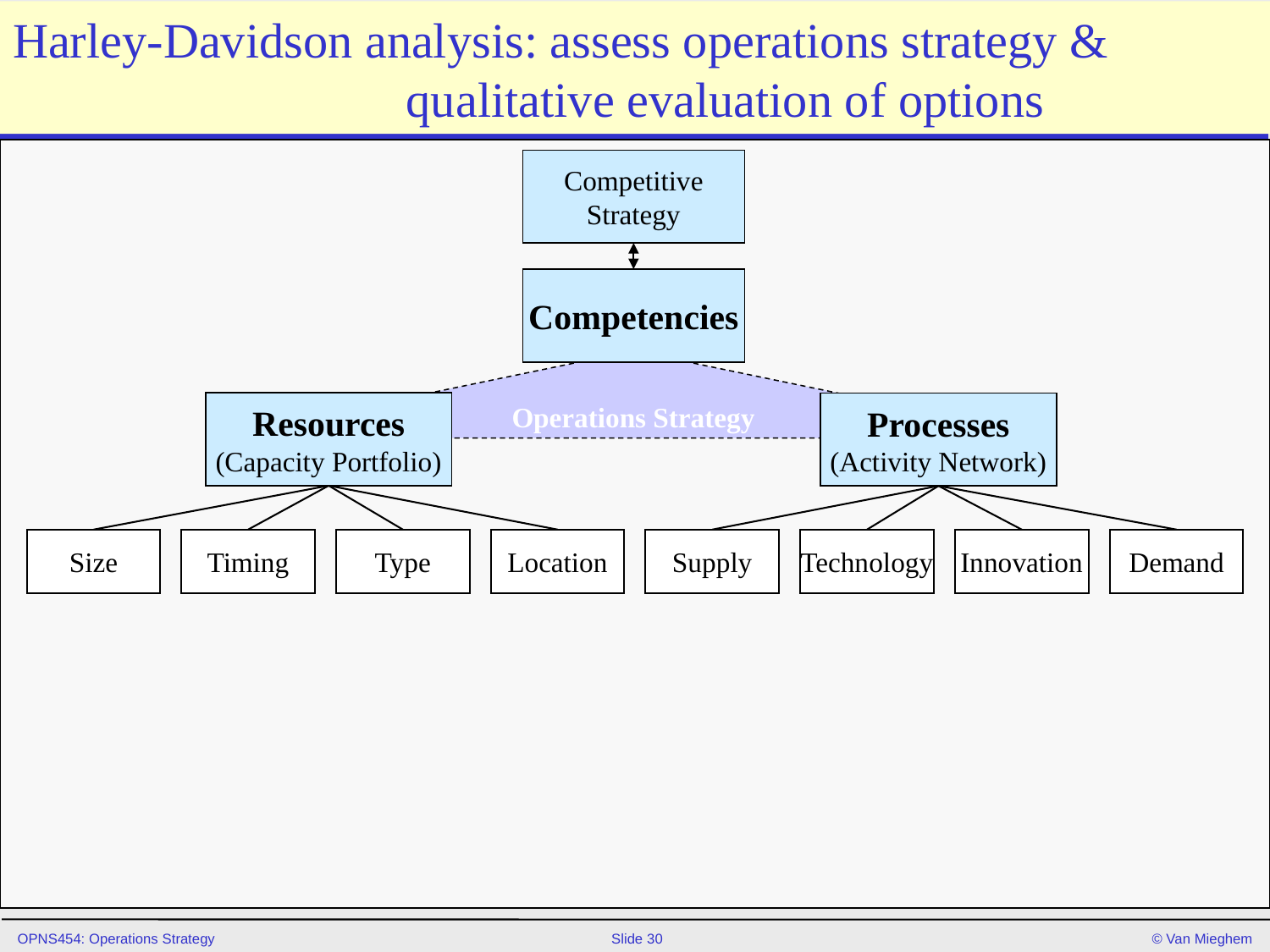

# Harley-Davidson analysis: assess operations strategy & qualitative evaluation of options

Competitive
Strategy
Competencies
Operations Strategy
Resources
(Capacity Portfolio)
Processes
(Activity Network)
Size
Timing
Type
Location
Supply
Technology
Innovation
Demand